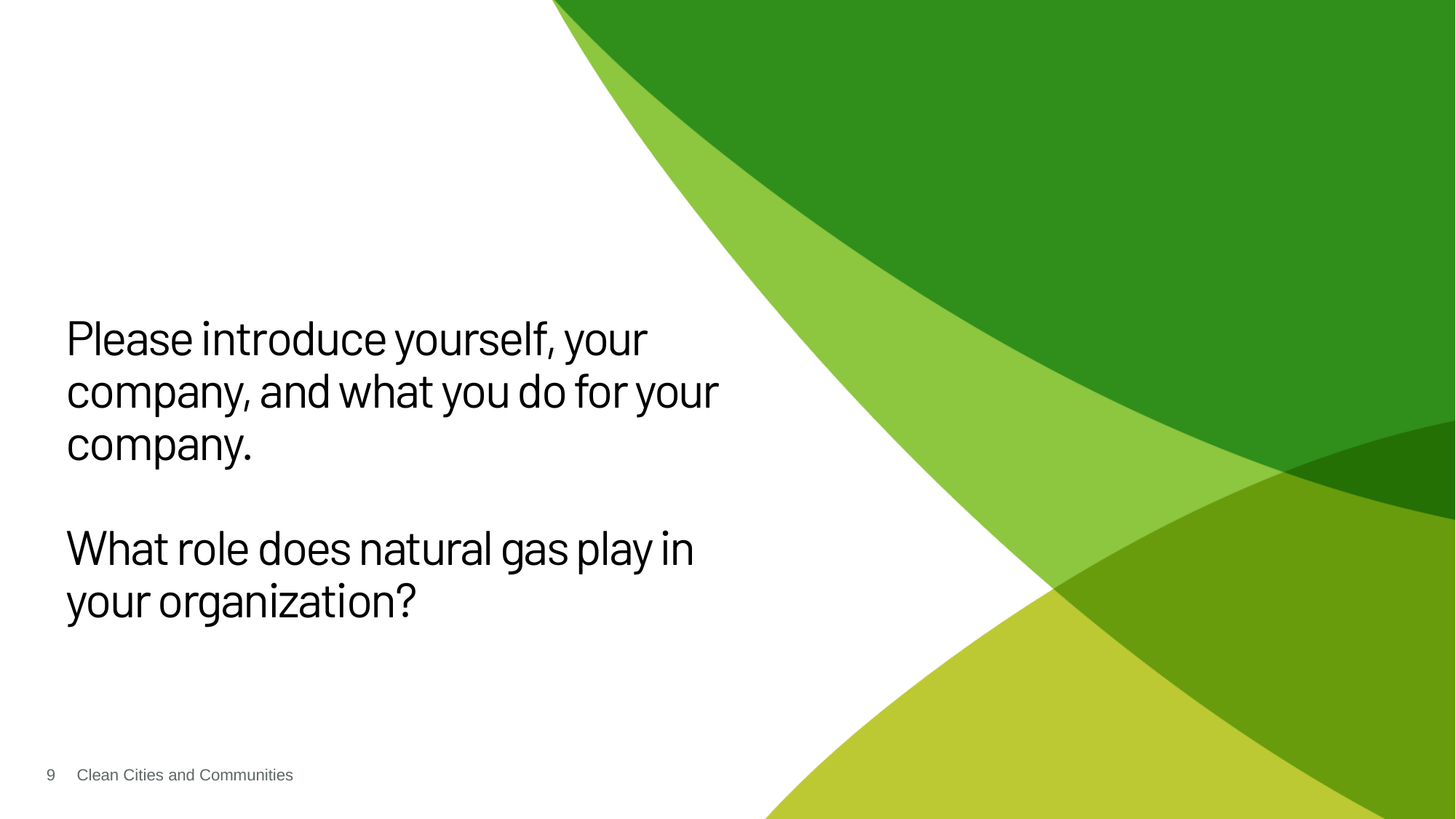

# Please introduce yourself, your company, and what you do for your company.  What role does natural gas play in your organization?
9
Clean Cities and Communities